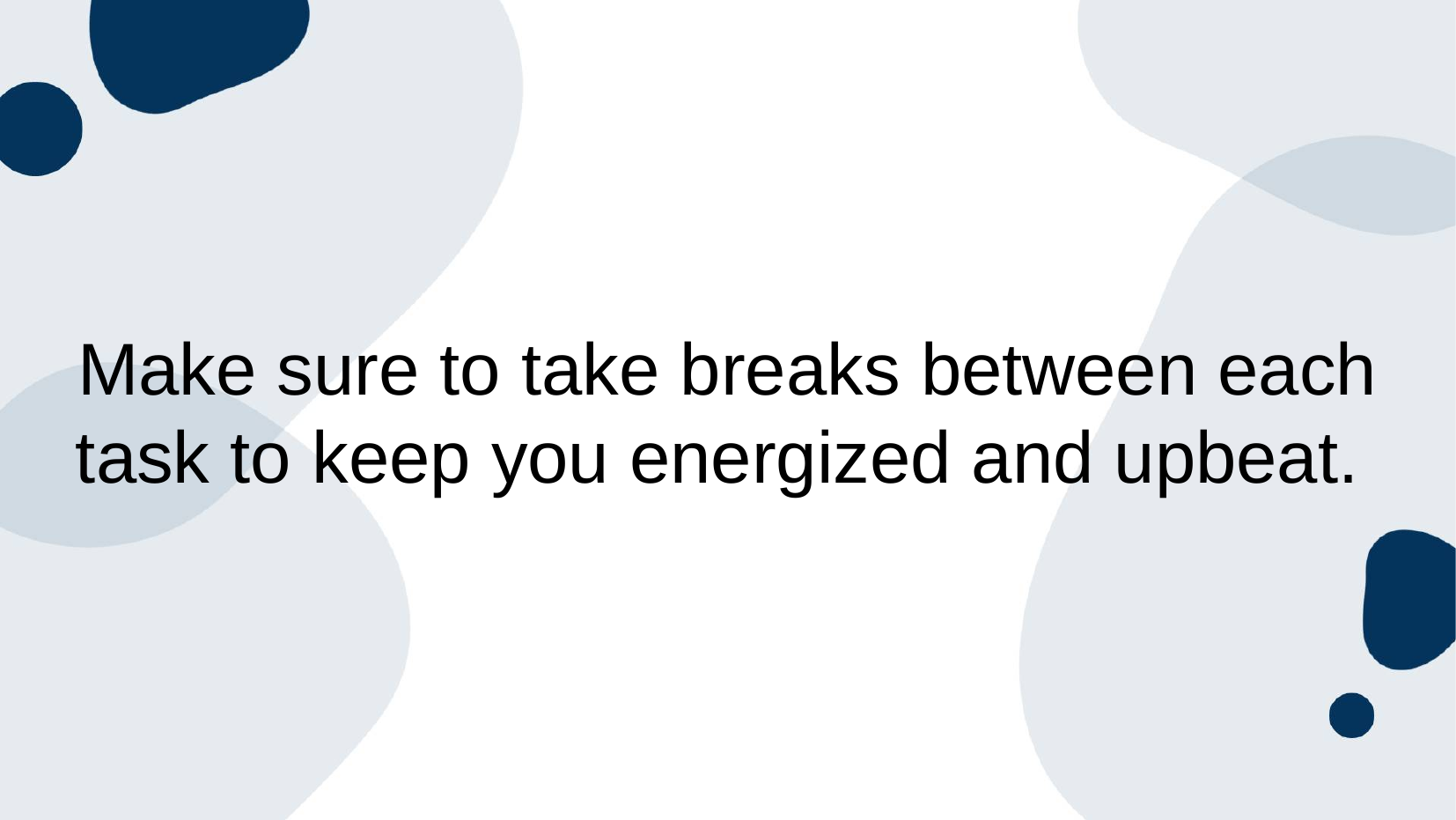

Make sure to take breaks between each task to keep you energized and upbeat.